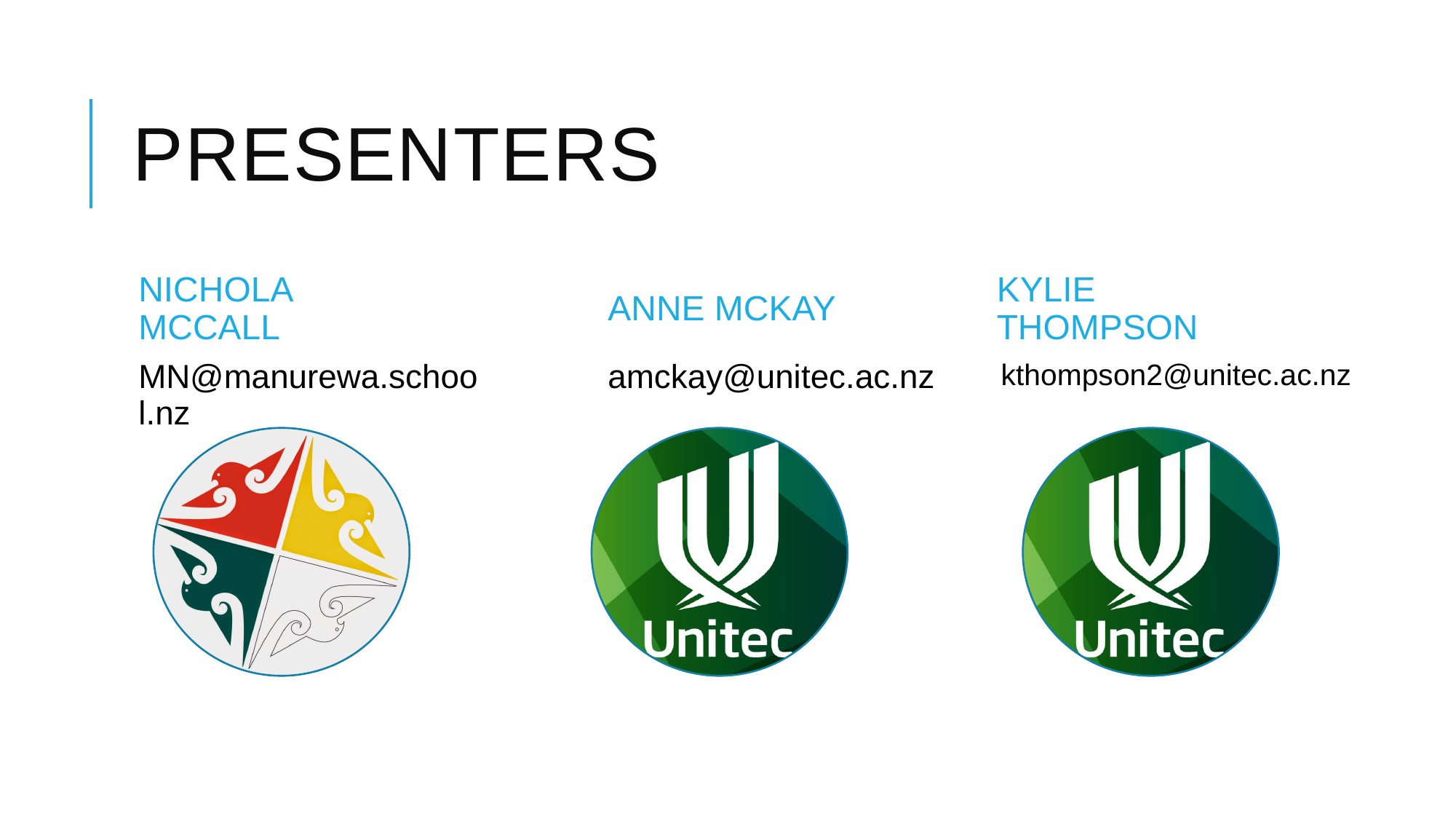

# pRESENTERS
NICHOLA MCCALL
ANNE MCKAY
KYLIE THOMPSON
MN@manurewa.school.nz

amckay@unitec.ac.nz

kthompson2@unitec.ac.nz